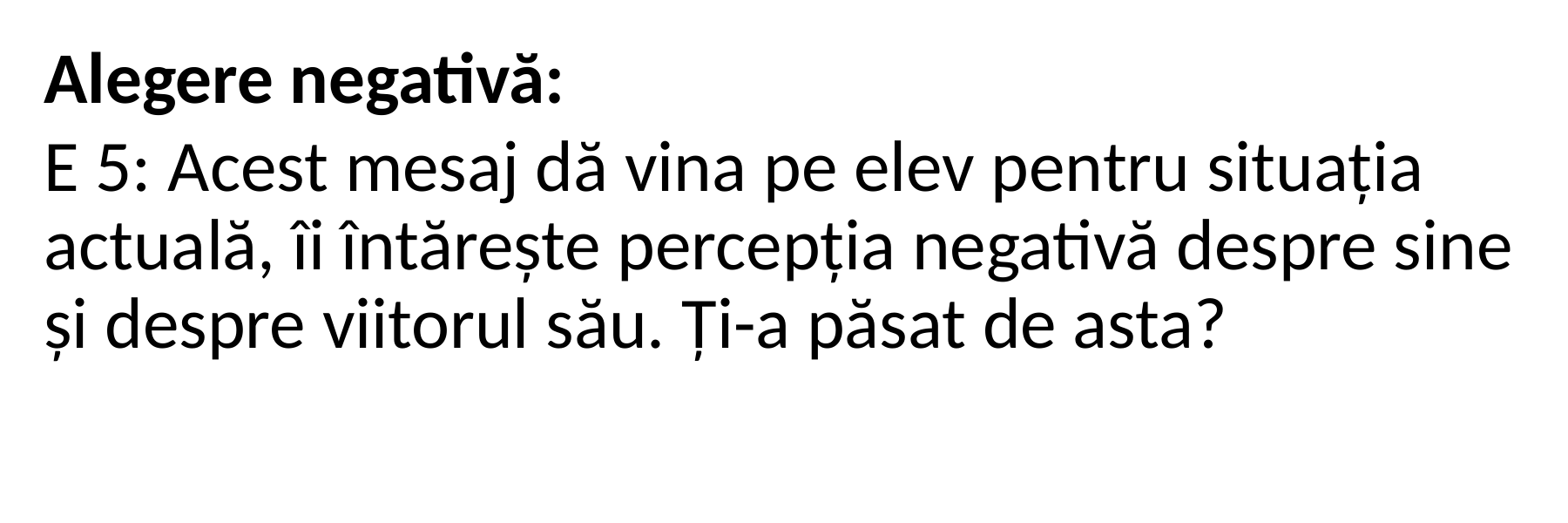

Alegere negativă:
E 5: Acest mesaj dă vina pe elev pentru situația actuală, îi întărește percepția negativă despre sine și despre viitorul său. Ți-a păsat de asta?